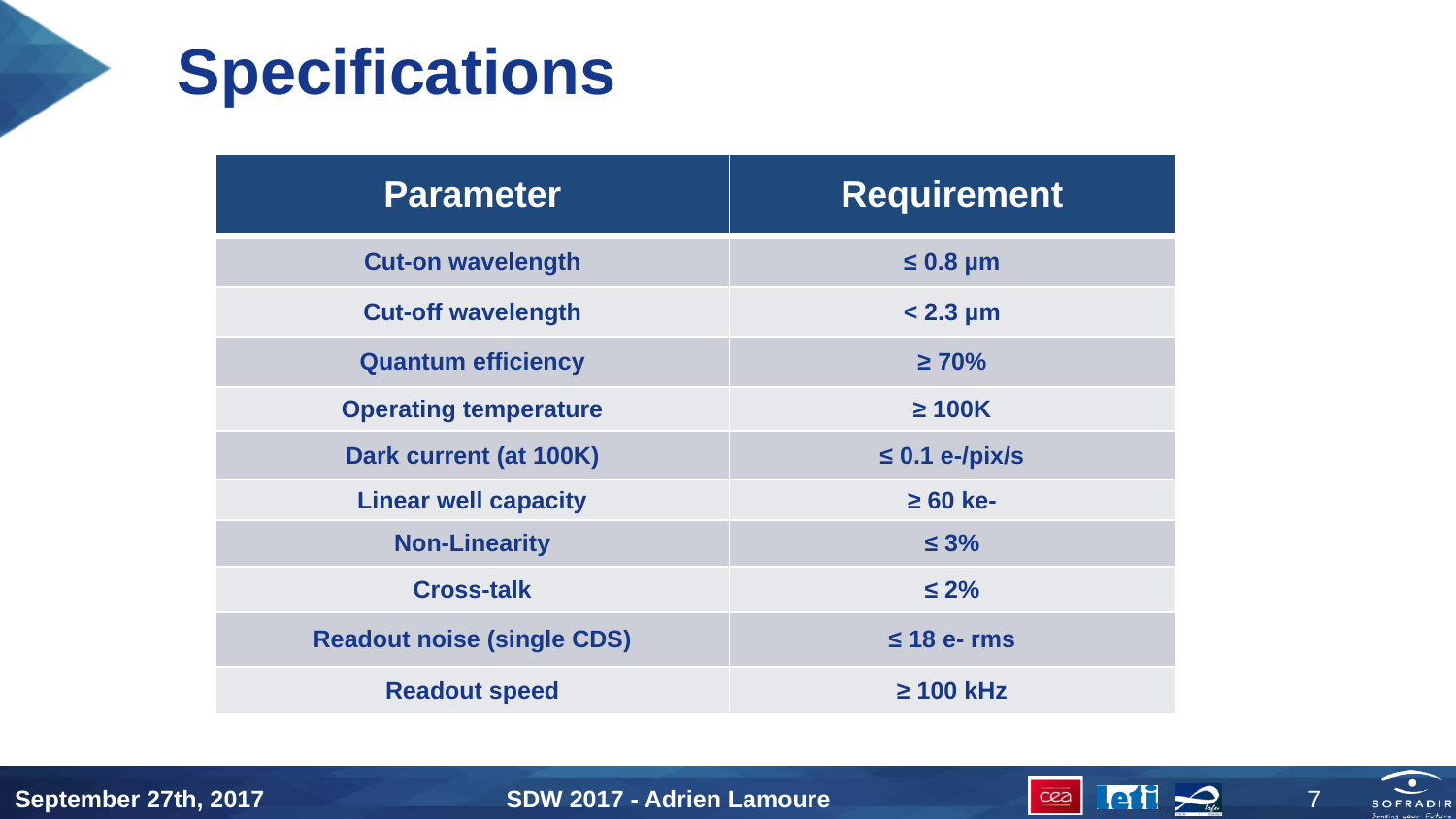

Specifications
| Parameter | Requirement |
| --- | --- |
| Cut-on wavelength | ≤ 0.8 µm |
| Cut-off wavelength | < 2.3 µm |
| Quantum efficiency | ≥ 70% |
| Operating temperature | ≥ 100K |
| Dark current (at 100K) | ≤ 0.1 e-/pix/s |
| Linear well capacity | ≥ 60 ke- |
| Non-Linearity | ≤ 3% |
| Cross-talk | ≤ 2% |
| Readout noise (single CDS) | ≤ 18 e- rms |
| Readout speed | ≥ 100 kHz |
September 27th, 2017
SDW 2017 - Adrien Lamoure
7